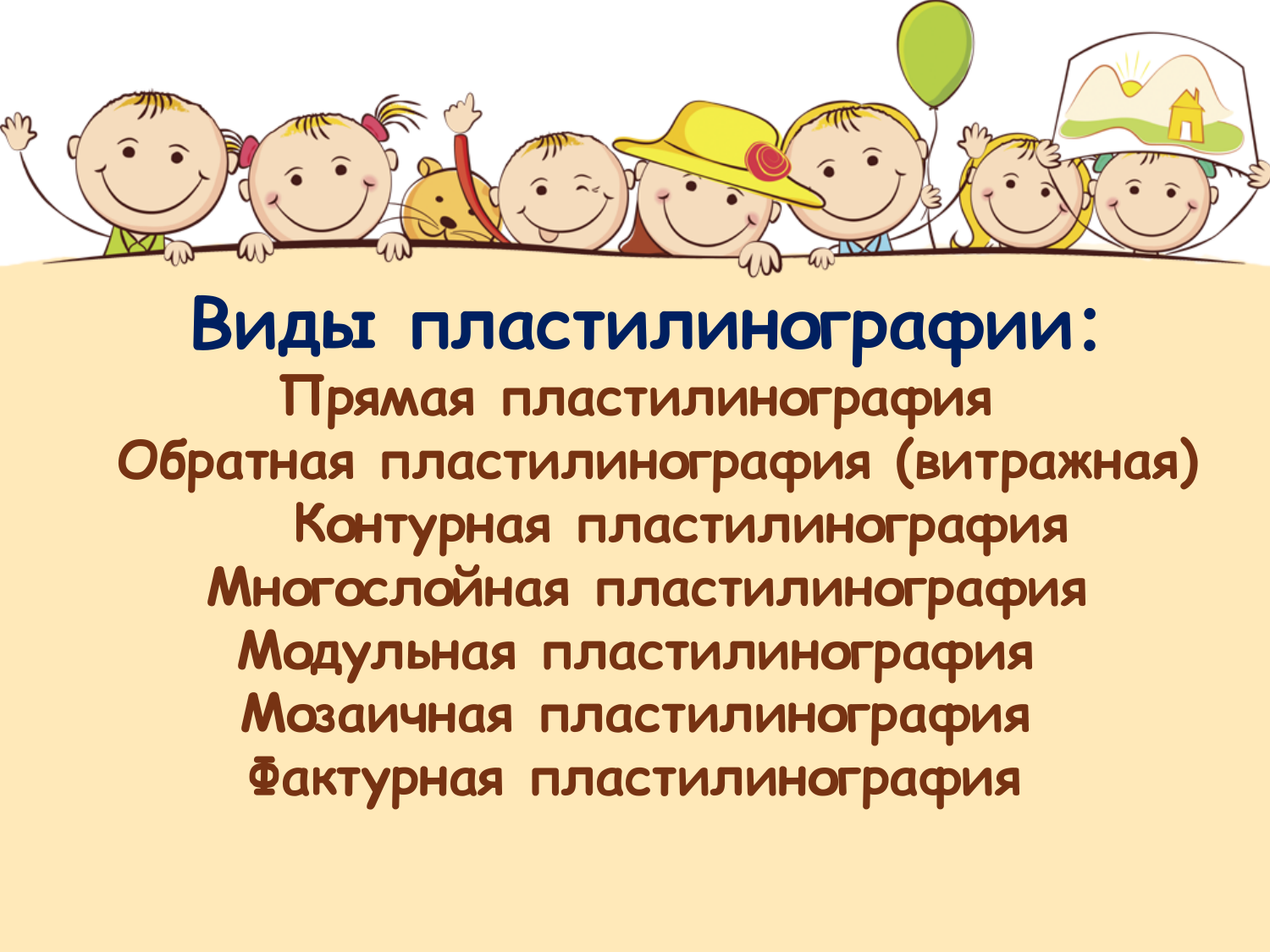

# Виды пластилинографии: Прямая пластилинография Обратная пластилинография (витражная)      Контурная пластилинография Многослойная пластилинография Модульная пластилинография Мозаичная пластилинография Фактурная пластилинография